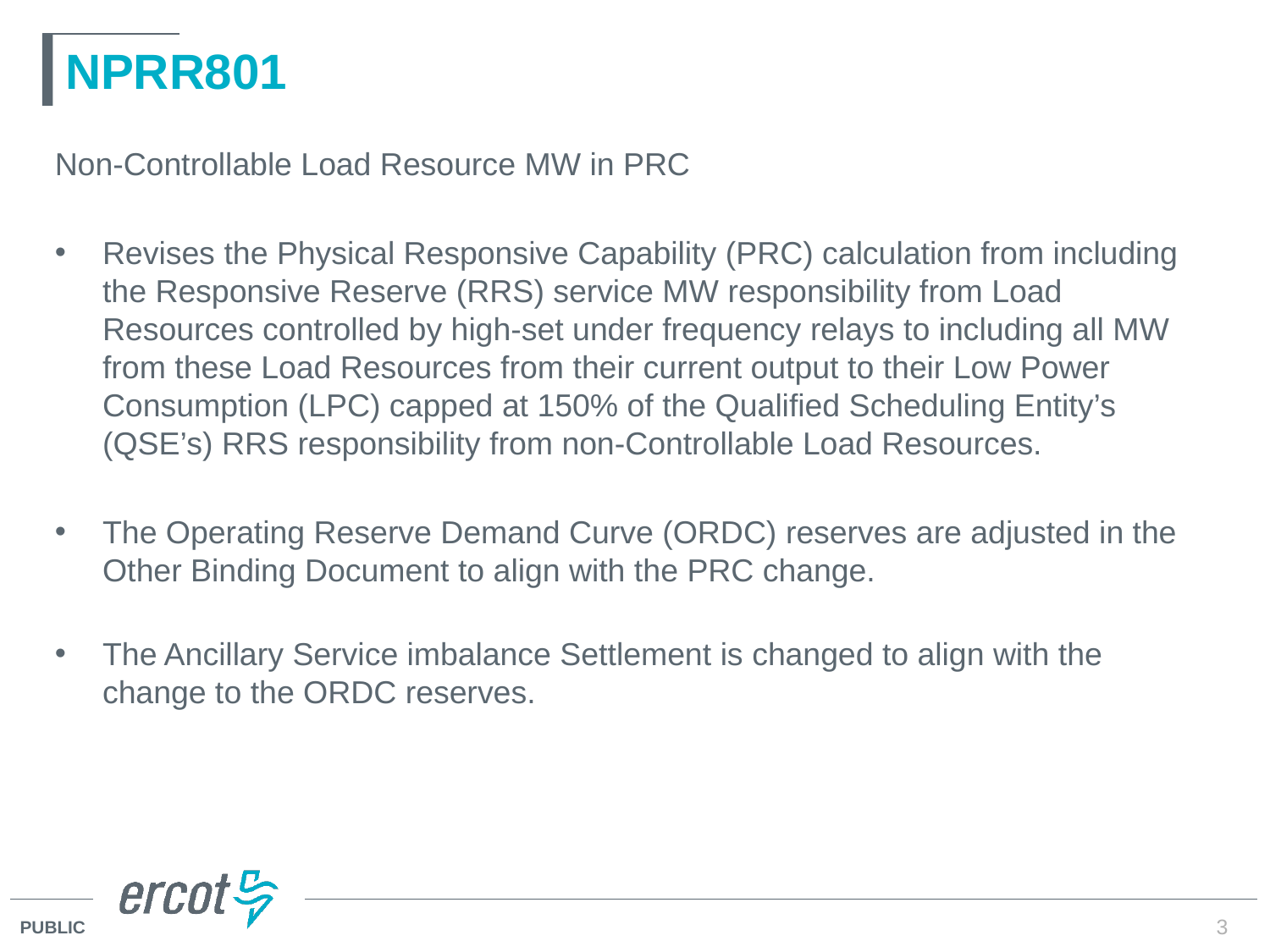

# NPRR801
Non-Controllable Load Resource MW in PRC

Revises the Physical Responsive Capability (PRC) calculation from including the Responsive Reserve (RRS) service MW responsibility from Load Resources controlled by high-set under frequency relays to including all MW from these Load Resources from their current output to their Low Power Consumption (LPC) capped at 150% of the Qualified Scheduling Entity’s (QSE’s) RRS responsibility from non-Controllable Load Resources.

The Operating Reserve Demand Curve (ORDC) reserves are adjusted in the Other Binding Document to align with the PRC change.

The Ancillary Service imbalance Settlement is changed to align with the change to the ORDC reserves.
3